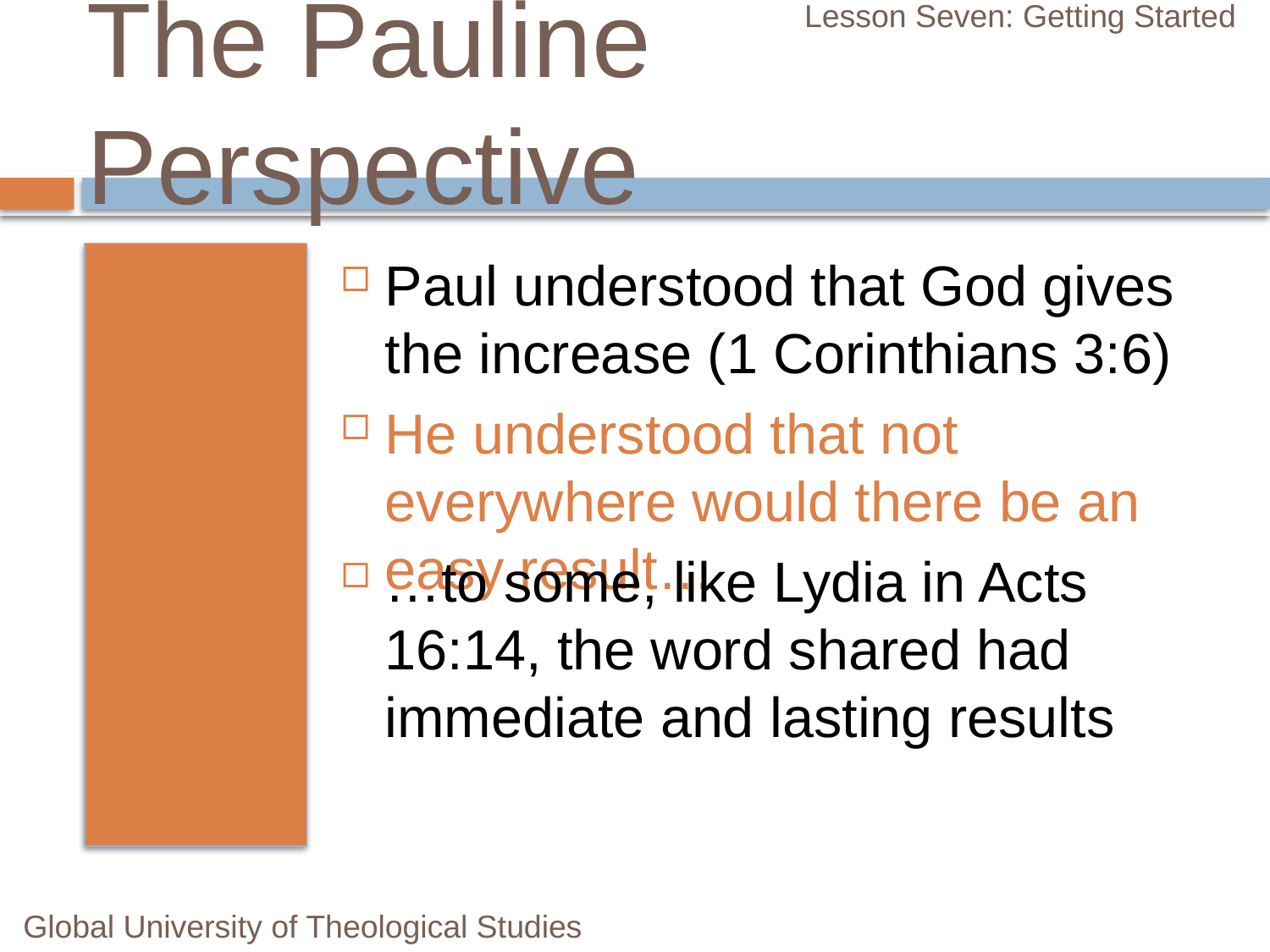

Lesson Seven: Getting Started
# The Pauline Perspective

Paul understood that God gives the increase (1 Corinthians 3:6)
He understood that not everywhere would there be an easy result…
…to some, like Lydia in Acts 16:14, the word shared had immediate and lasting results
Global University of Theological Studies